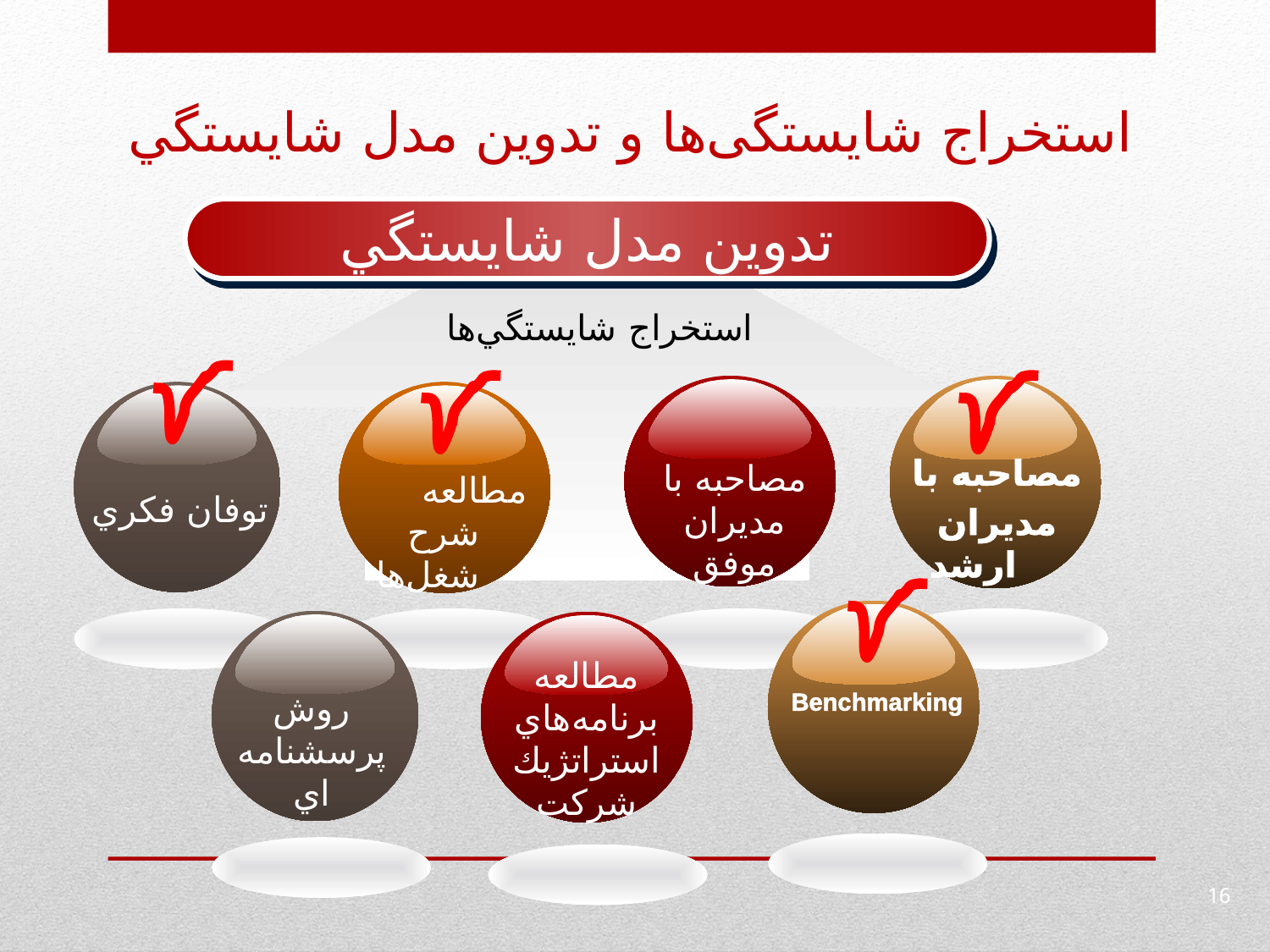

# استخراج شایستگی‌ها و تدوين مدل شايستگي‌‌‌
تدوين مدل شايستگي

استخراج شايستگي‌‌‌ها

مصاحبه با مديران موفق

مصاحبه با
مديران ارشد

توفان فكري

مطالعه شرح شغل‌‌‌ها

Benchmarking

روش پرسشنامه اي

مطالعه برنامه‌‌‌هاي استراتژيك شركت

16